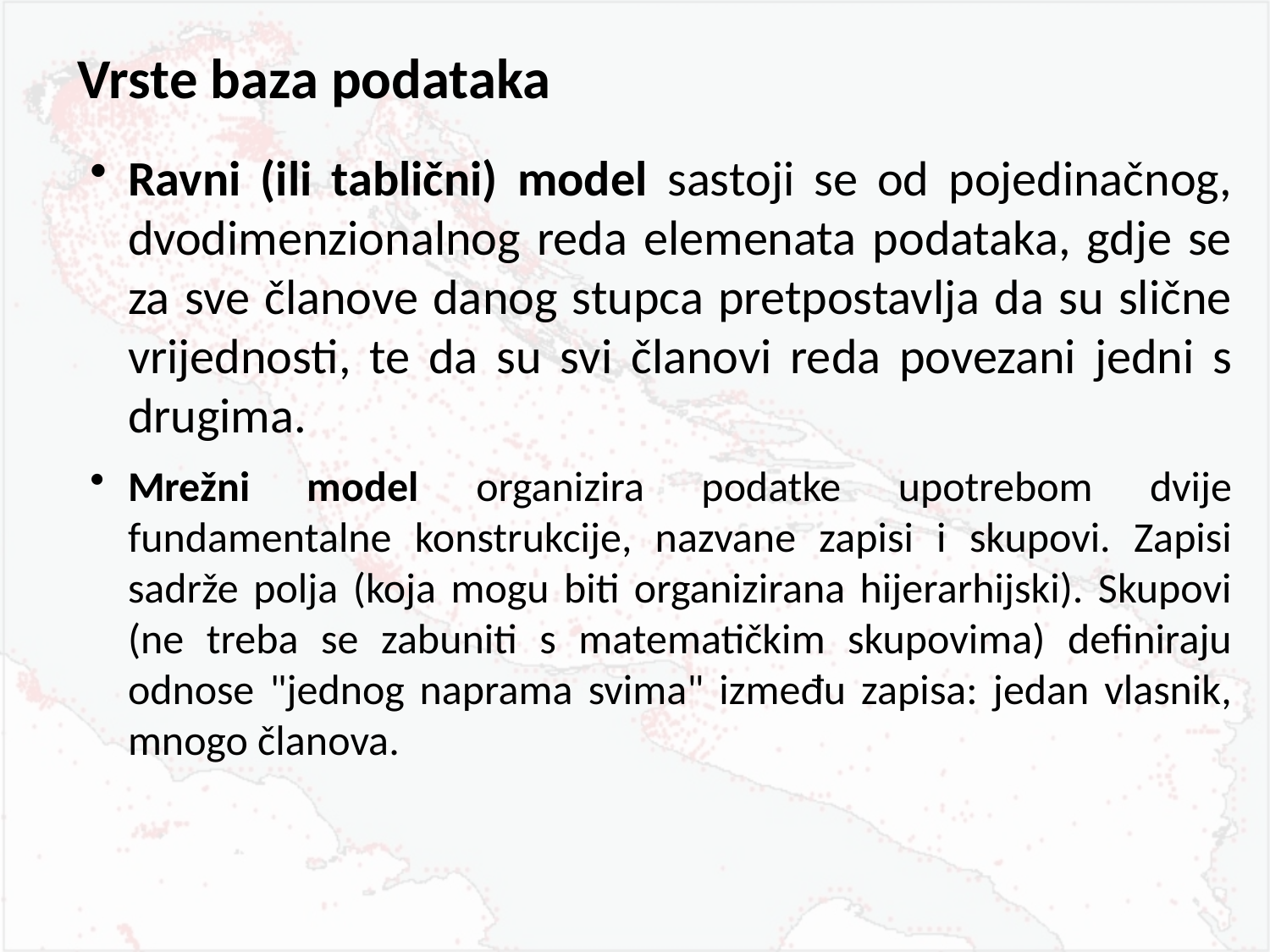

Vrste baza podataka
Ravni (ili tablični) model sastoji se od pojedinačnog, dvodimenzionalnog reda elemenata podataka, gdje se za sve članove danog stupca pretpostavlja da su slične vrijednosti, te da su svi članovi reda povezani jedni s drugima.
Mrežni model organizira podatke upotrebom dvije fundamentalne konstrukcije, nazvane zapisi i skupovi. Zapisi sadrže polja (koja mogu biti organizirana hijerarhijski). Skupovi (ne treba se zabuniti s matematičkim skupovima) definiraju odnose "jednog naprama svima" između zapisa: jedan vlasnik, mnogo članova.